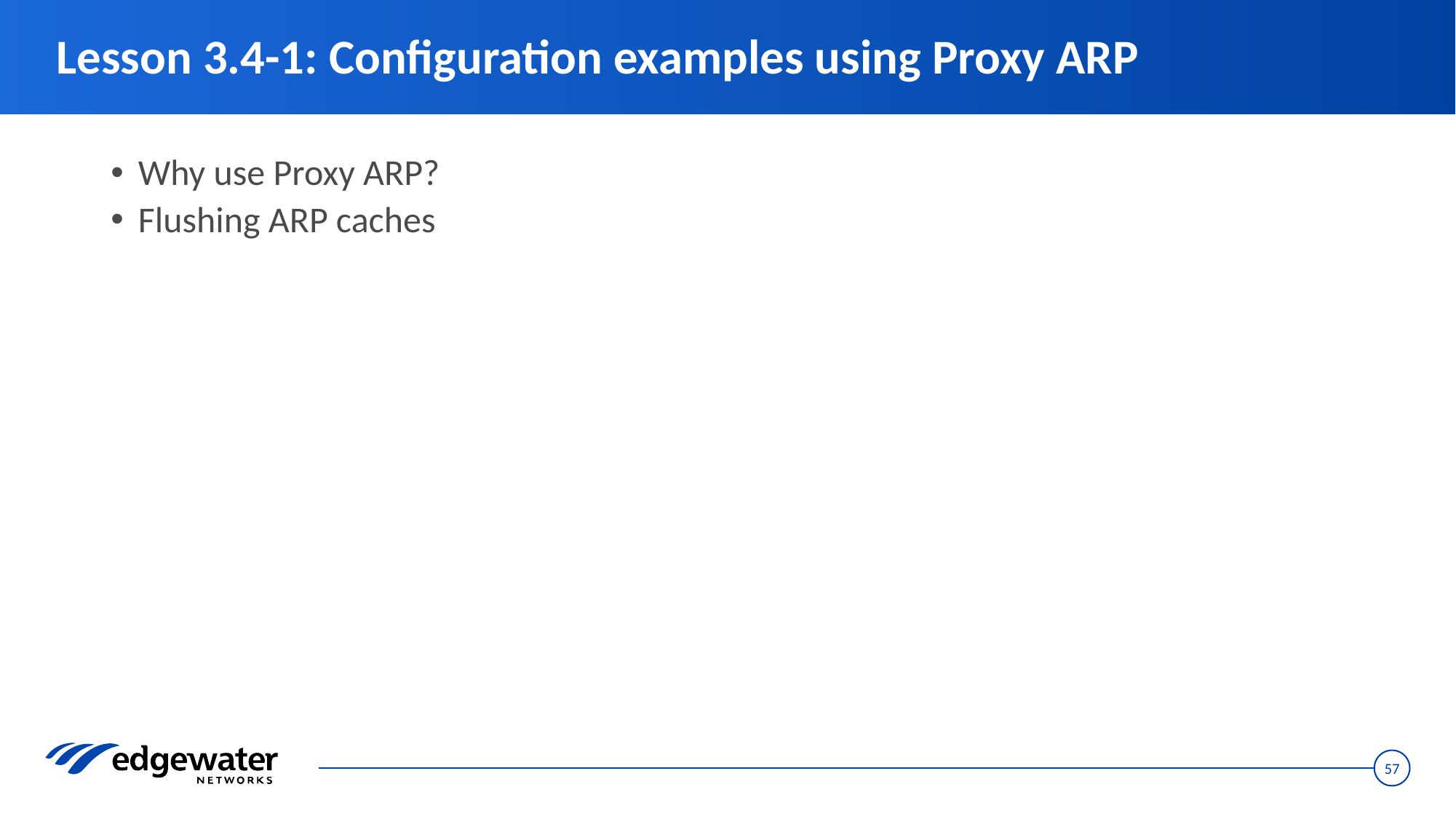

# Lesson 3.4-1: Configuration examples using Proxy ARP
Why use Proxy ARP?
Flushing ARP caches